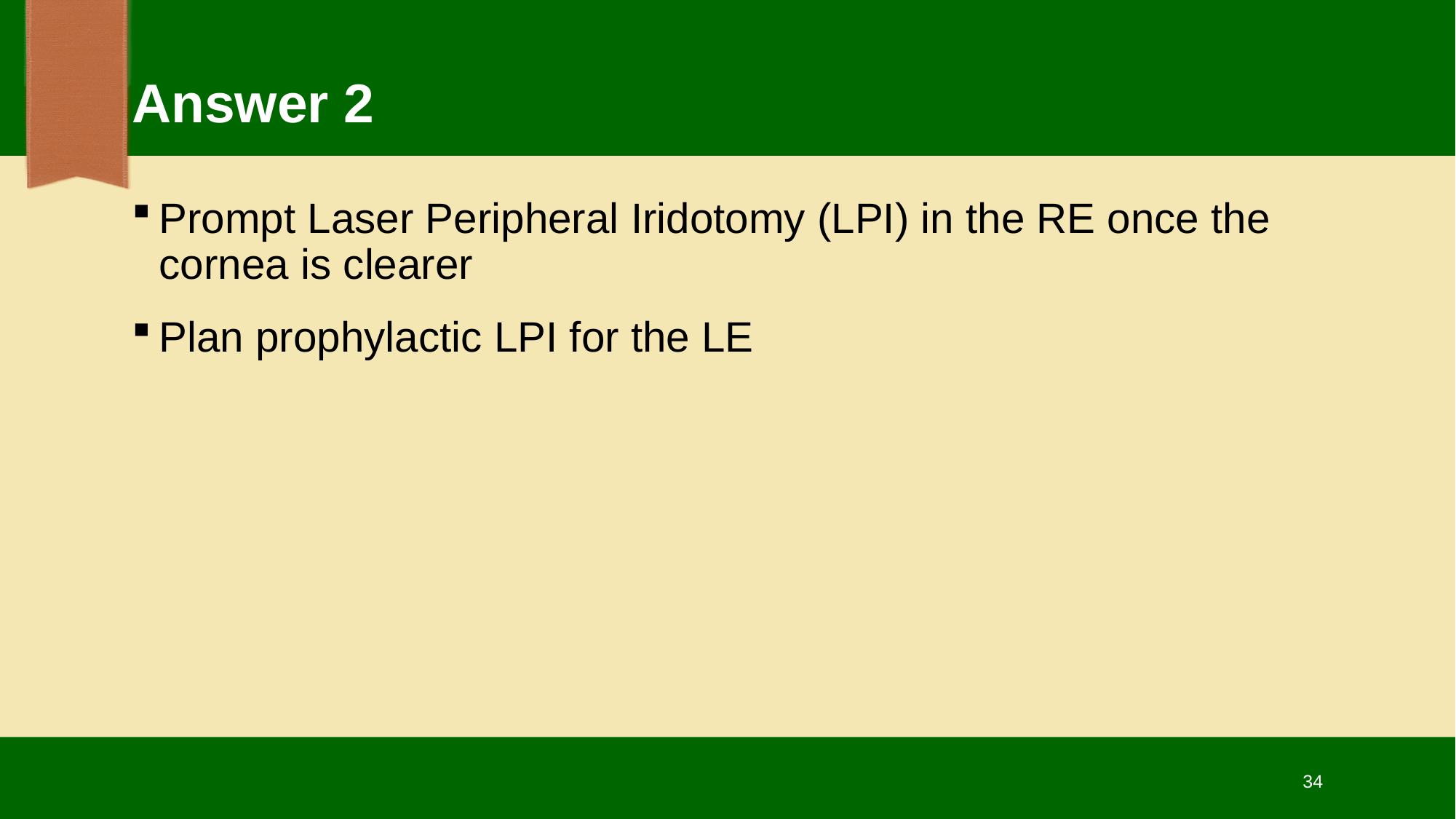

# Answer 2
Prompt Laser Peripheral Iridotomy (LPI) in the RE once the cornea is clearer
Plan prophylactic LPI for the LE
34